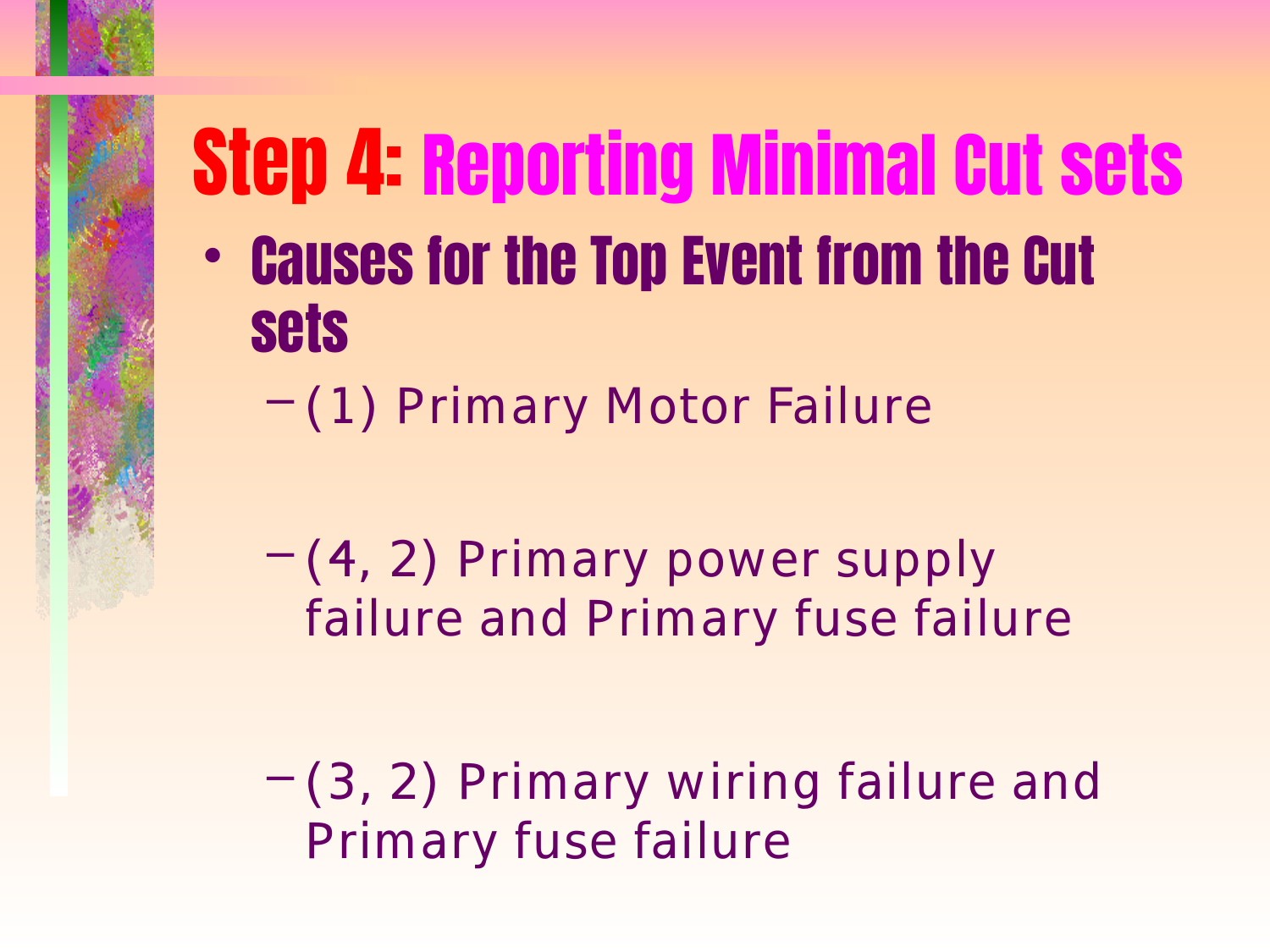

# Step 4: Reporting Minimal Cut sets
Causes for the Top Event from the Cut sets
(1) Primary Motor Failure

(4, 2) Primary power supply  failure and Primary fuse failure

(3, 2) Primary wiring failure and Primary fuse failure